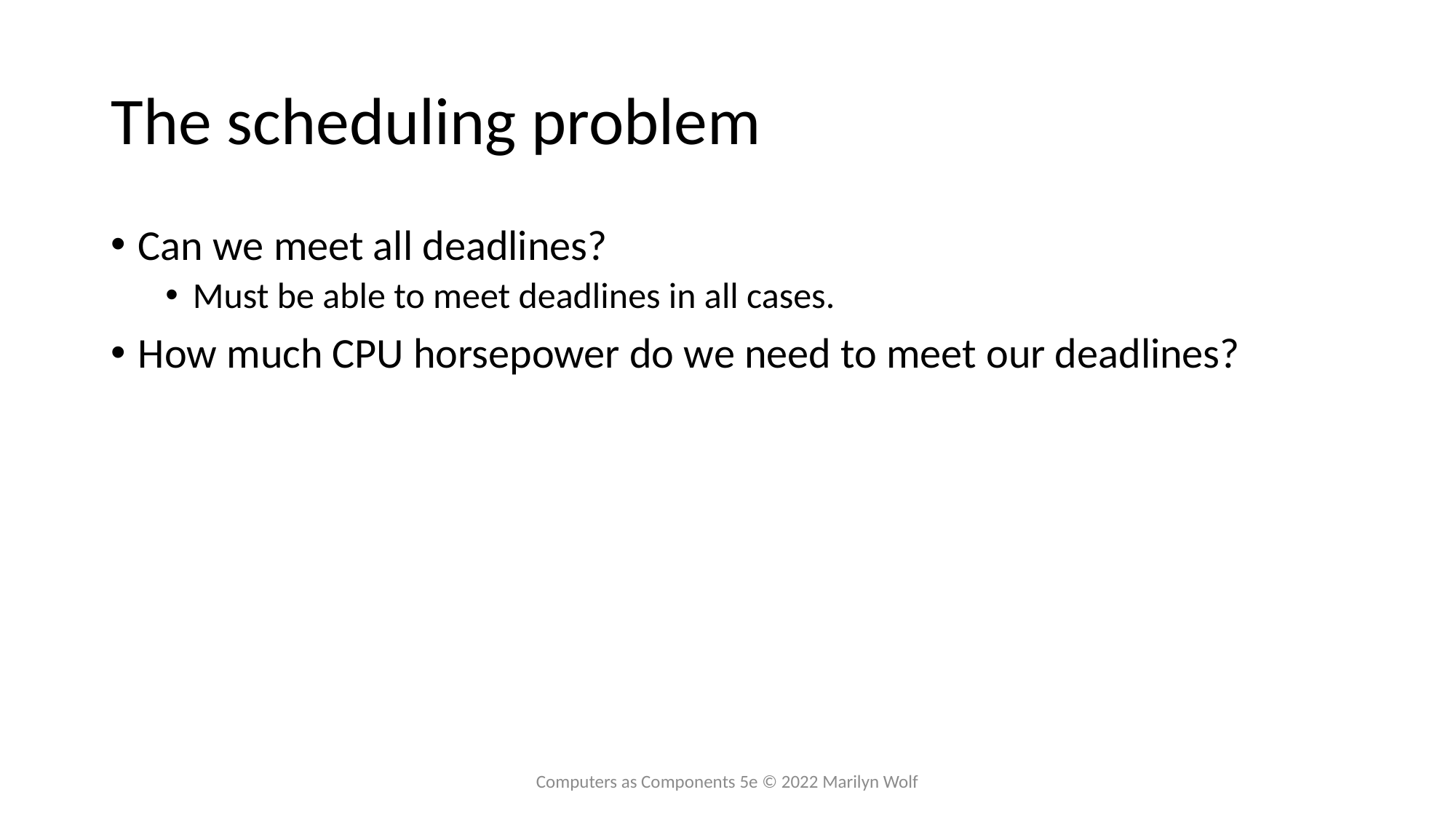

# The scheduling problem
Can we meet all deadlines?
Must be able to meet deadlines in all cases.
How much CPU horsepower do we need to meet our deadlines?
Computers as Components 5e © 2022 Marilyn Wolf